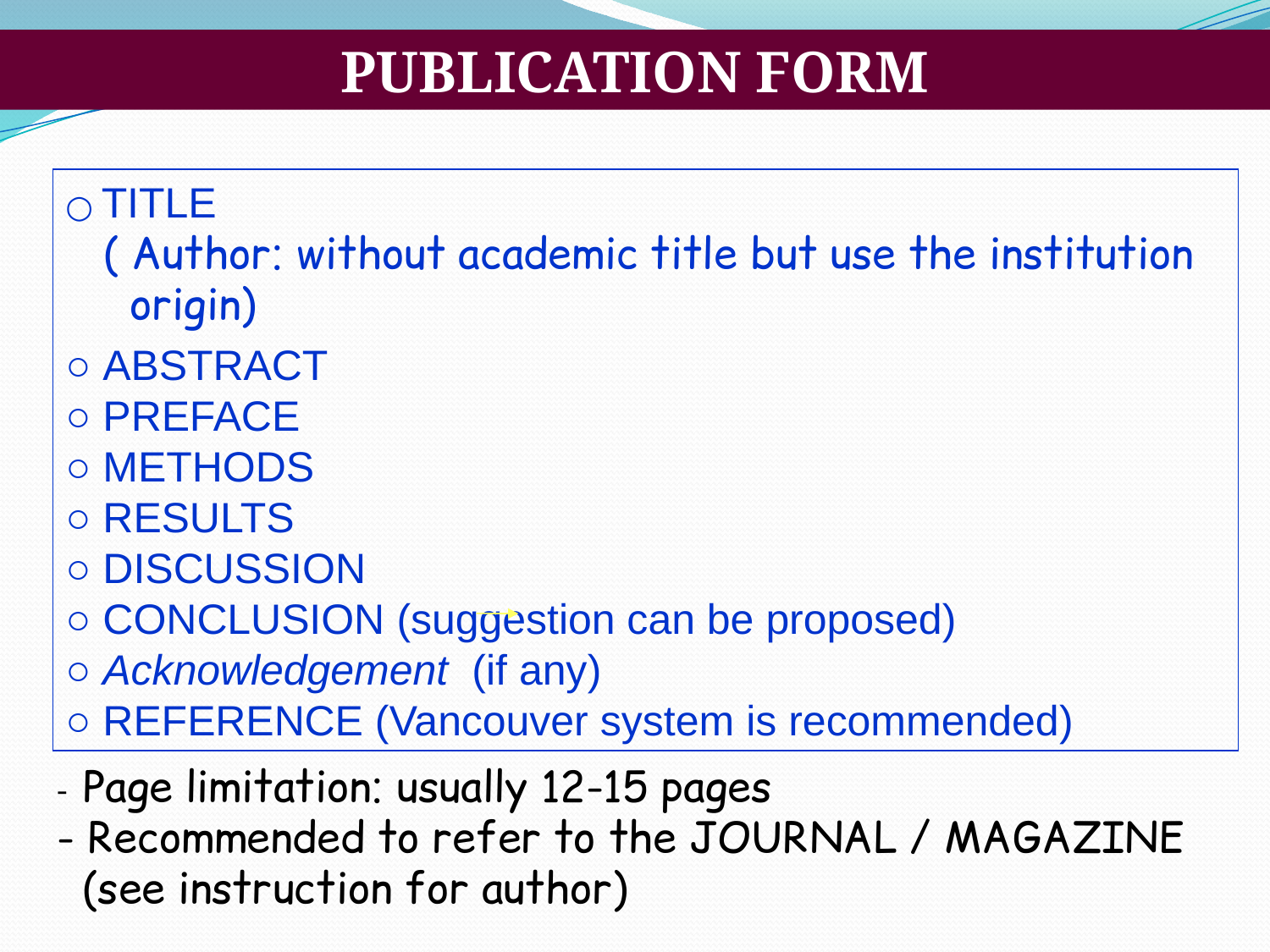

PUBLICATION FORM
○ TITLE
   ( Author: without academic title but use the institution origin)
○ ABSTRACT
○ PREFACE
○ METHODS
○ RESULTS
○ DISCUSSION
○ CONCLUSION (suggestion can be proposed)
○ Acknowledgement  (if any)
○ REFERENCE (Vancouver system is recommended)

-  Page limitation: usually 12-15 pages
- Recommended to refer to the JOURNAL / MAGAZINE
  (see instruction for author)